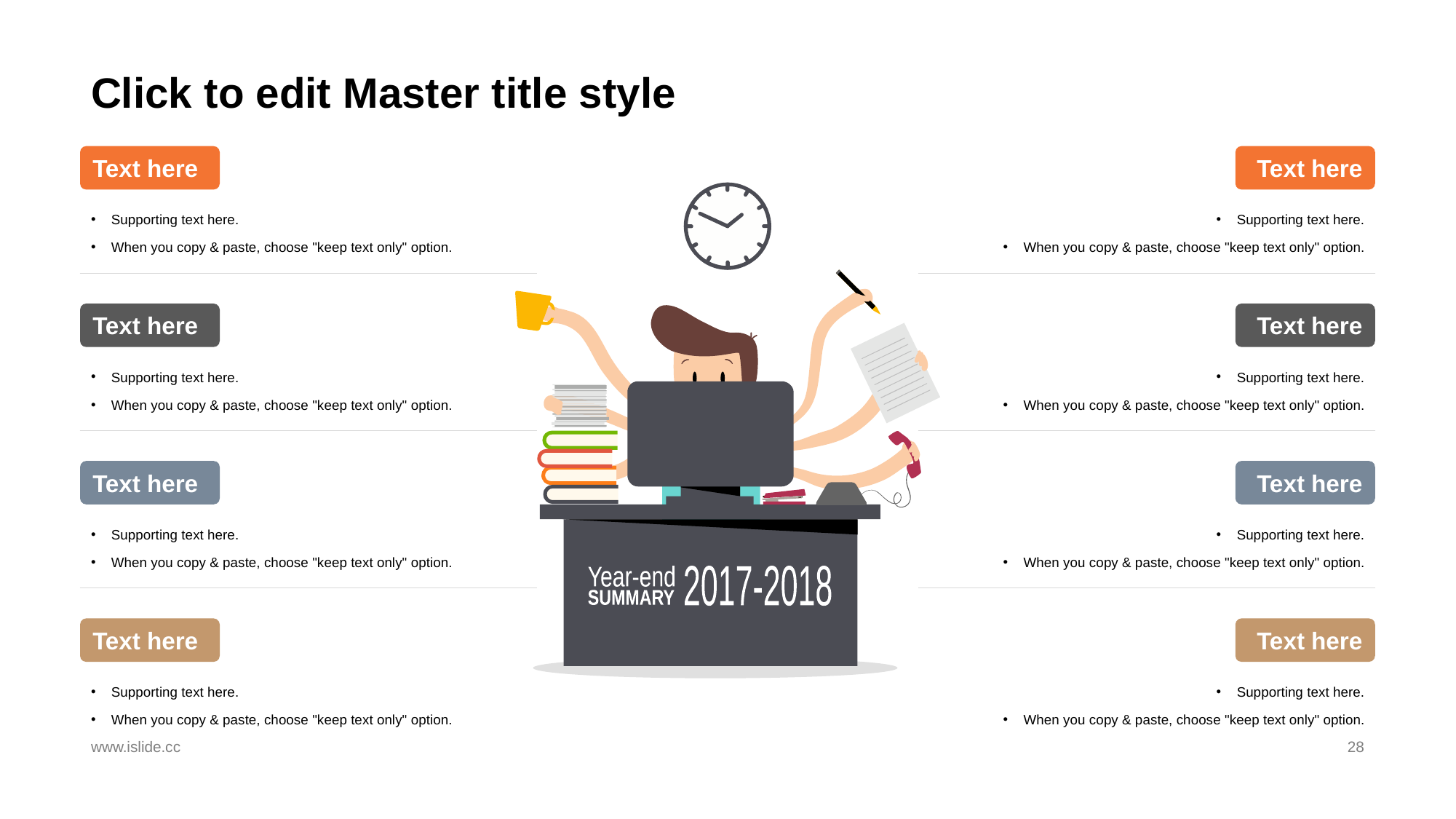

# Click to edit Master title style
Text here
Text here

Year-end
2017-2018
SUMMARY
Supporting text here.
When you copy & paste, choose "keep text only" option.
Supporting text here.
When you copy & paste, choose "keep text only" option.
Text here
Text here
Supporting text here.
When you copy & paste, choose "keep text only" option.
Supporting text here.
When you copy & paste, choose "keep text only" option.
Text here
Text here
Supporting text here.
When you copy & paste, choose "keep text only" option.
Supporting text here.
When you copy & paste, choose "keep text only" option.
Text here
Text here
Supporting text here.
When you copy & paste, choose "keep text only" option.
Supporting text here.
When you copy & paste, choose "keep text only" option.
www.islide.cc
28